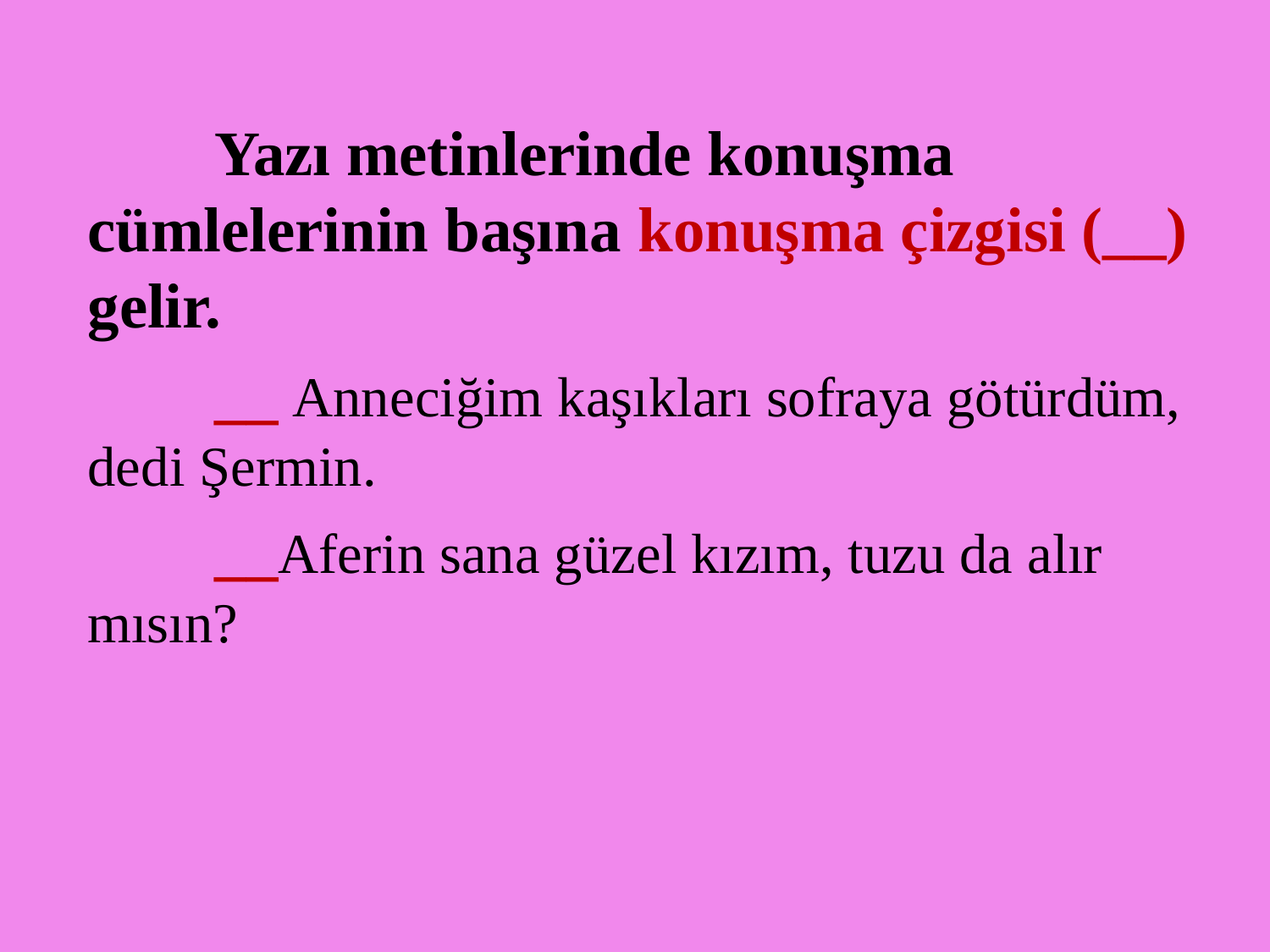

Yazı metinlerinde konuşma cümlelerinin başına konuşma çizgisi (__) gelir.
	__ Anneciğim kaşıkları sofraya götürdüm, dedi Şermin.
	__Aferin sana güzel kızım, tuzu da alır mısın?